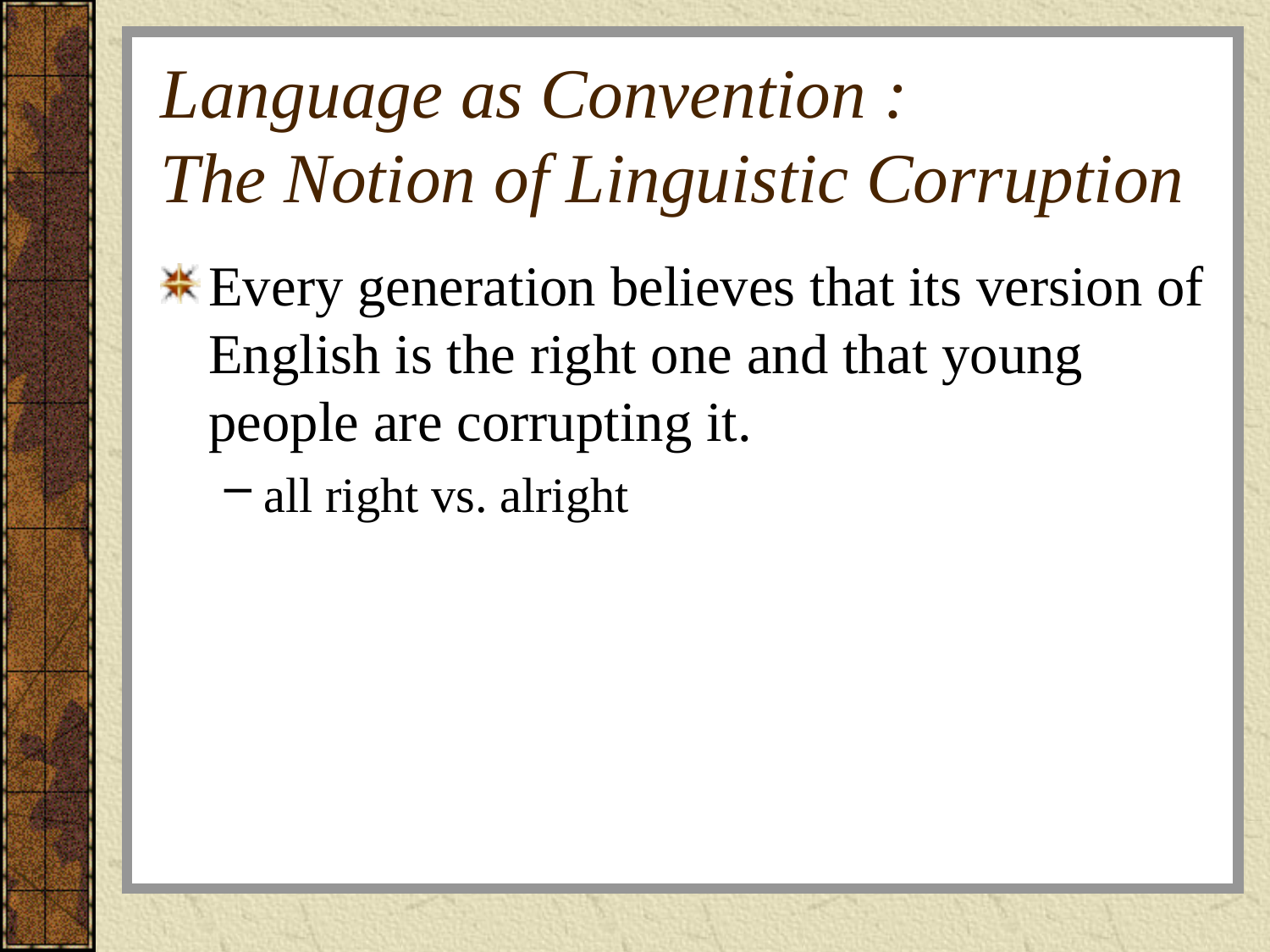

# Language as Convention : The Notion of Linguistic Corruption
Every generation believes that its version of English is the right one and that young people are corrupting it.
all right vs. alright